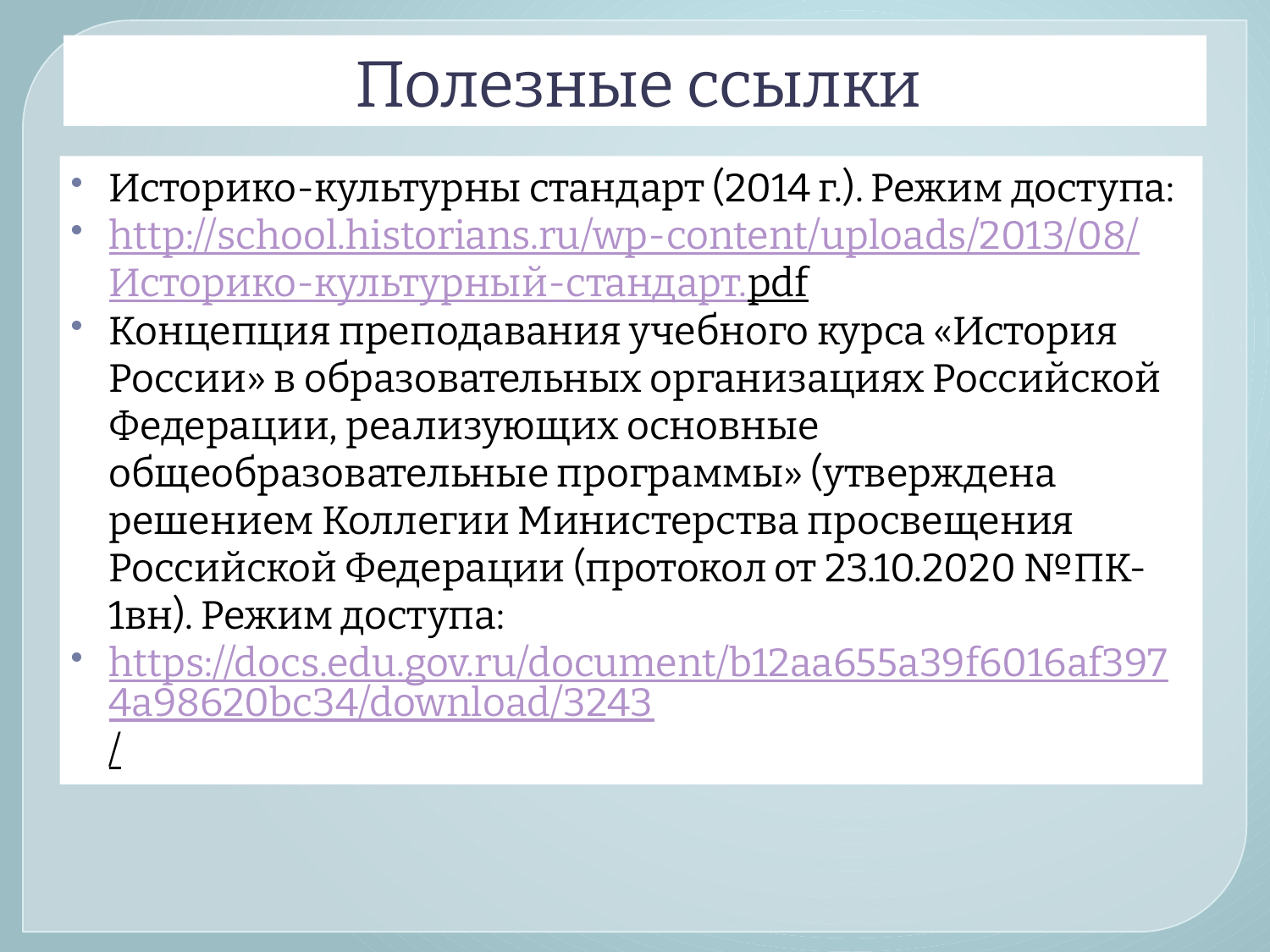

# Полезные ссылки
Историко-культурны стандарт (2014 г.). Режим доступа:
http://school.historians.ru/wp-content/uploads/2013/08/Историко-культурный-стандарт.pdf
Концепция преподавания учебного курса «История России» в образовательных организациях Российской Федерации, реализующих основные общеобразовательные программы» (утверждена решением Коллегии Министерства просвещения Российской Федерации (протокол от 23.10.2020 №ПК-1вн). Режим доступа:
https://docs.edu.gov.ru/document/b12aa655a39f6016af3974a98620bc34/download/3243/